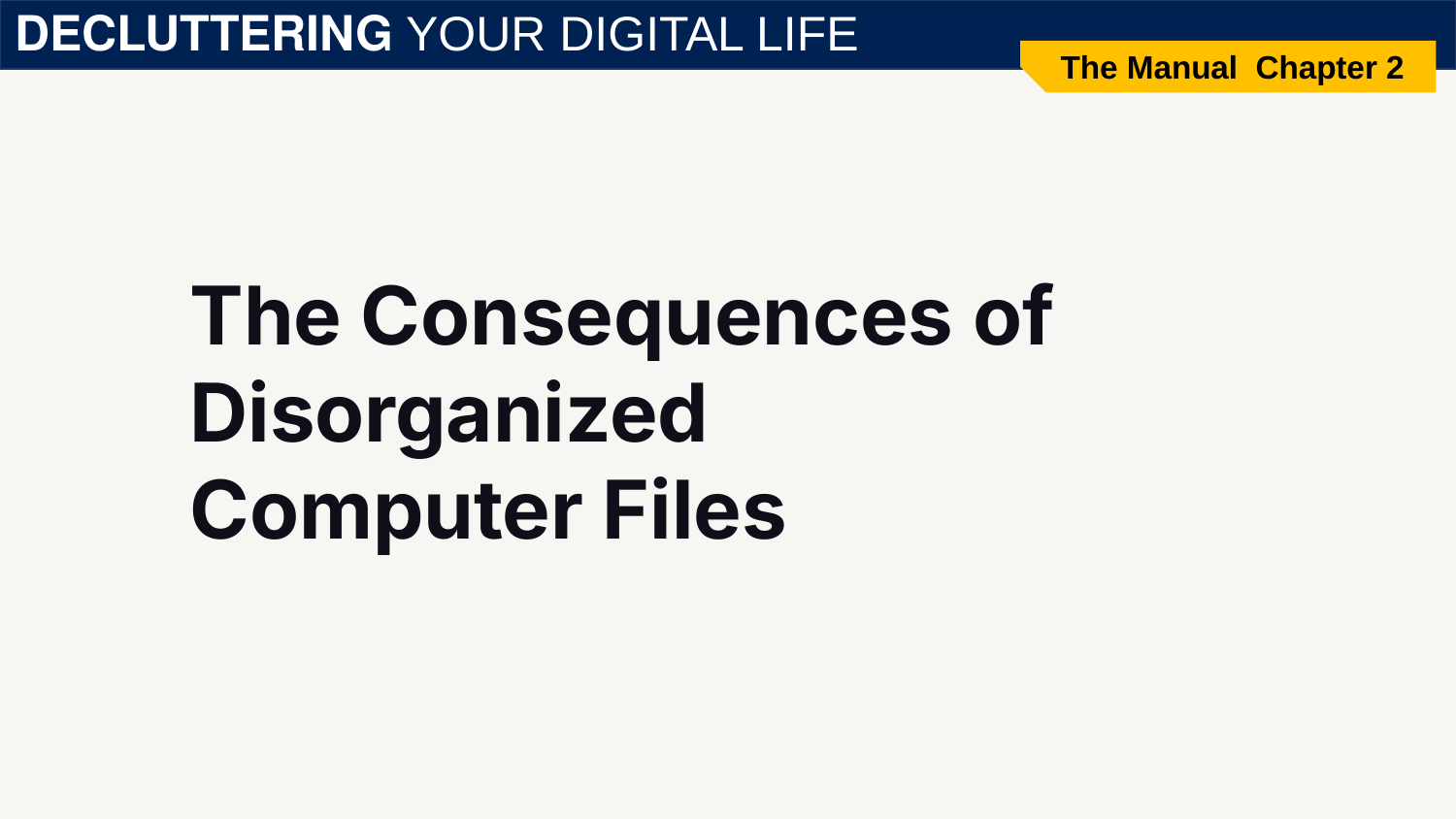

DECLUTTERING YOUR DIGITAL LIFE
The Manual  Chapter 2

# The Consequences of Disorganized Computer Files